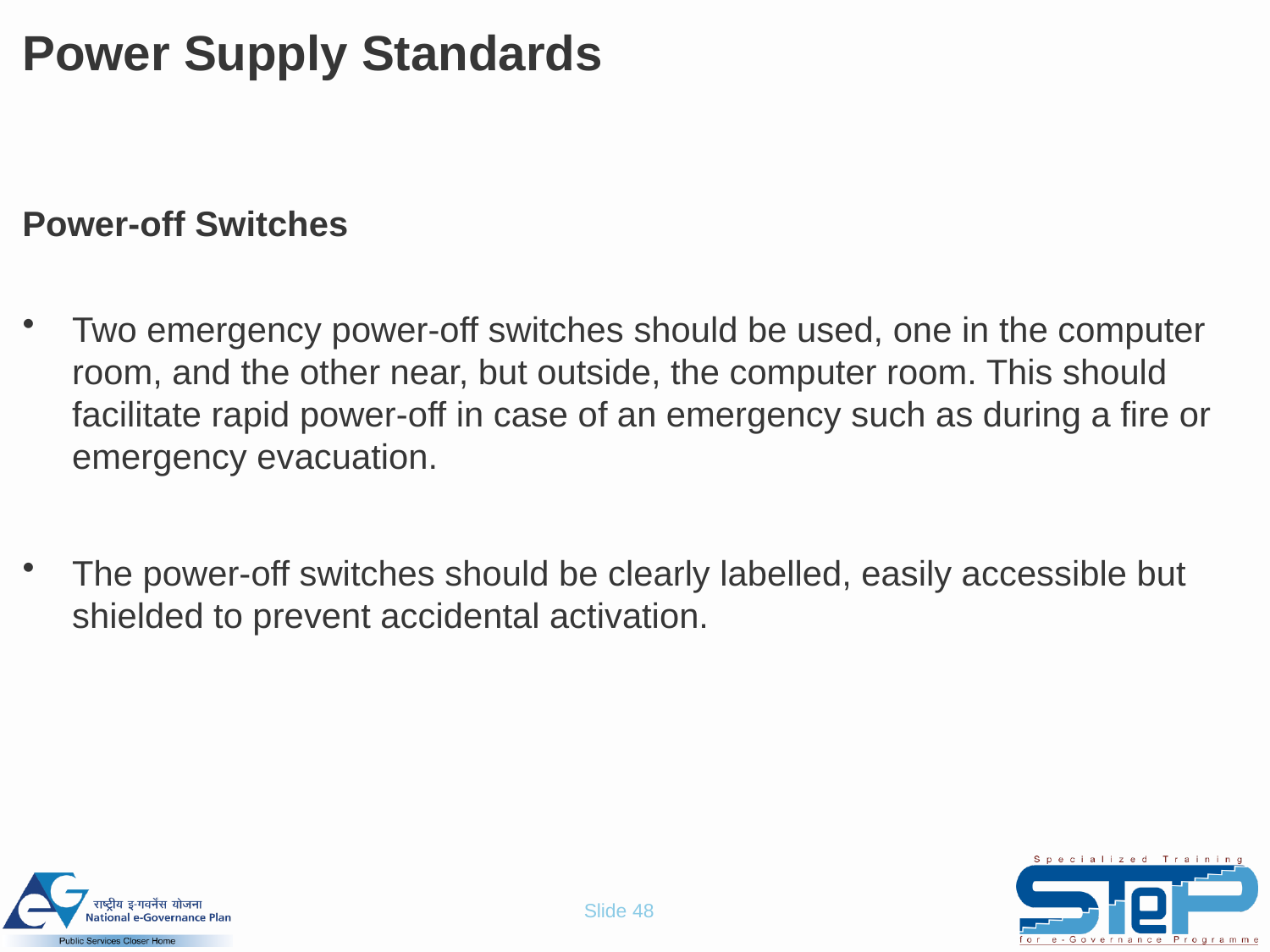

# Power Supply Standards
Power-off Switches

Two emergency power-off switches should be used, one in the computer room, and the other near, but outside, the computer room. This should facilitate rapid power-off in case of an emergency such as during a fire or emergency evacuation.

The power-off switches should be clearly labelled, easily accessible but shielded to prevent accidental activation.